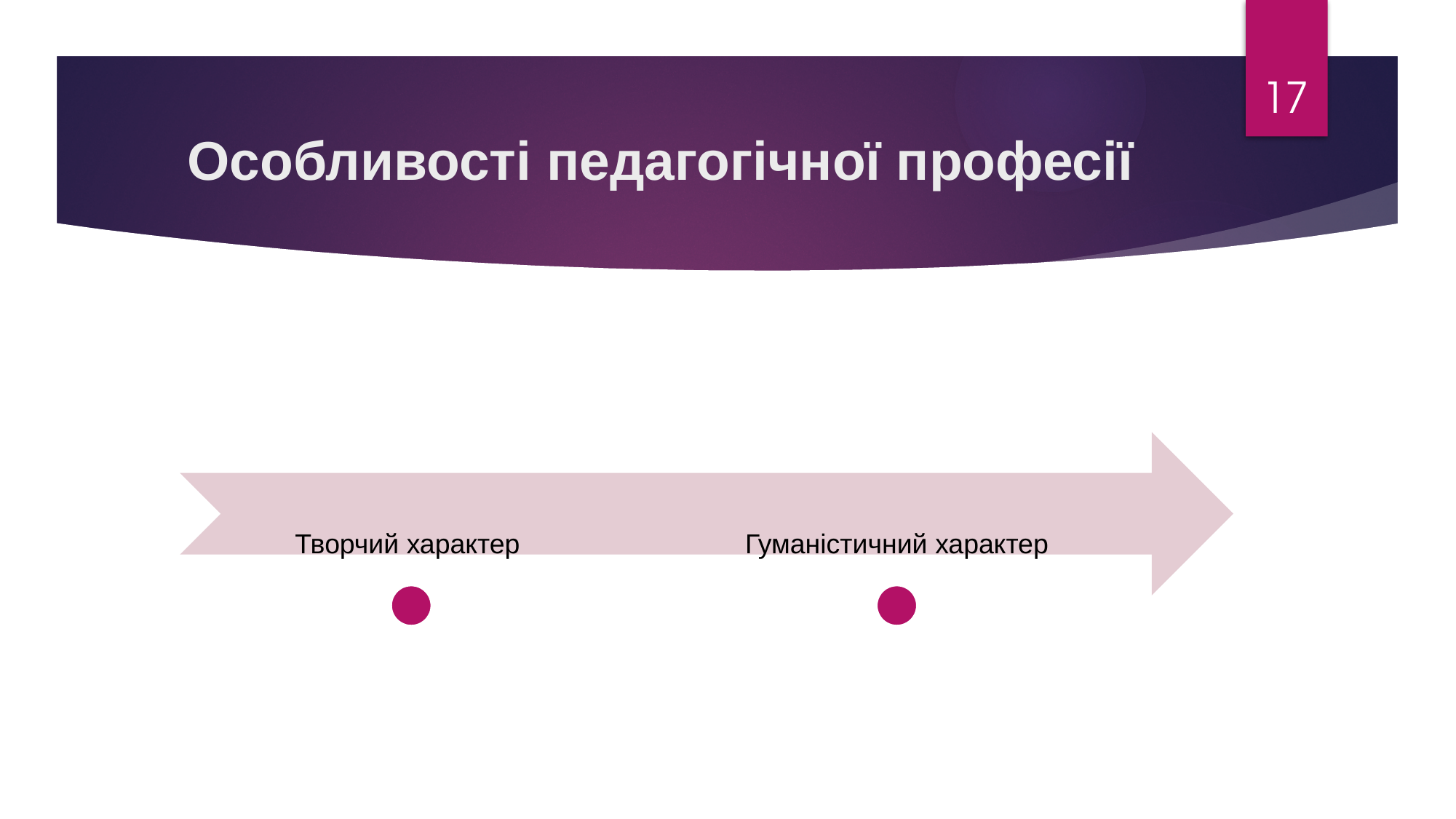

17
# Особливості педагогічної професії
Творчий характер
Гуманістичний характер